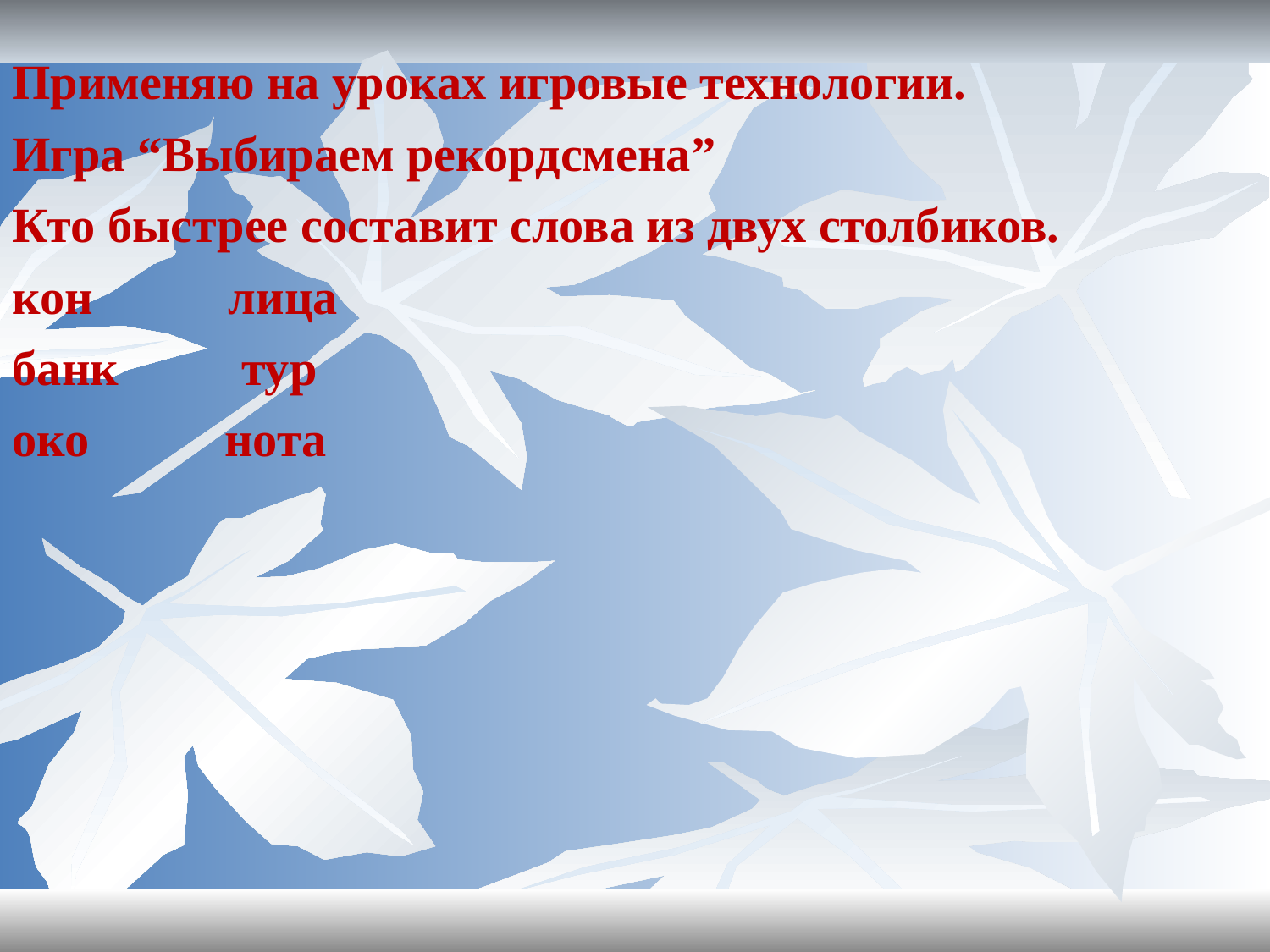

Применяю на уроках игровые технологии.
Игра “Выбираем рекордсмена”
Кто быстрее составит слова из двух столбиков.
кон           лица
банк          тур
око           нота